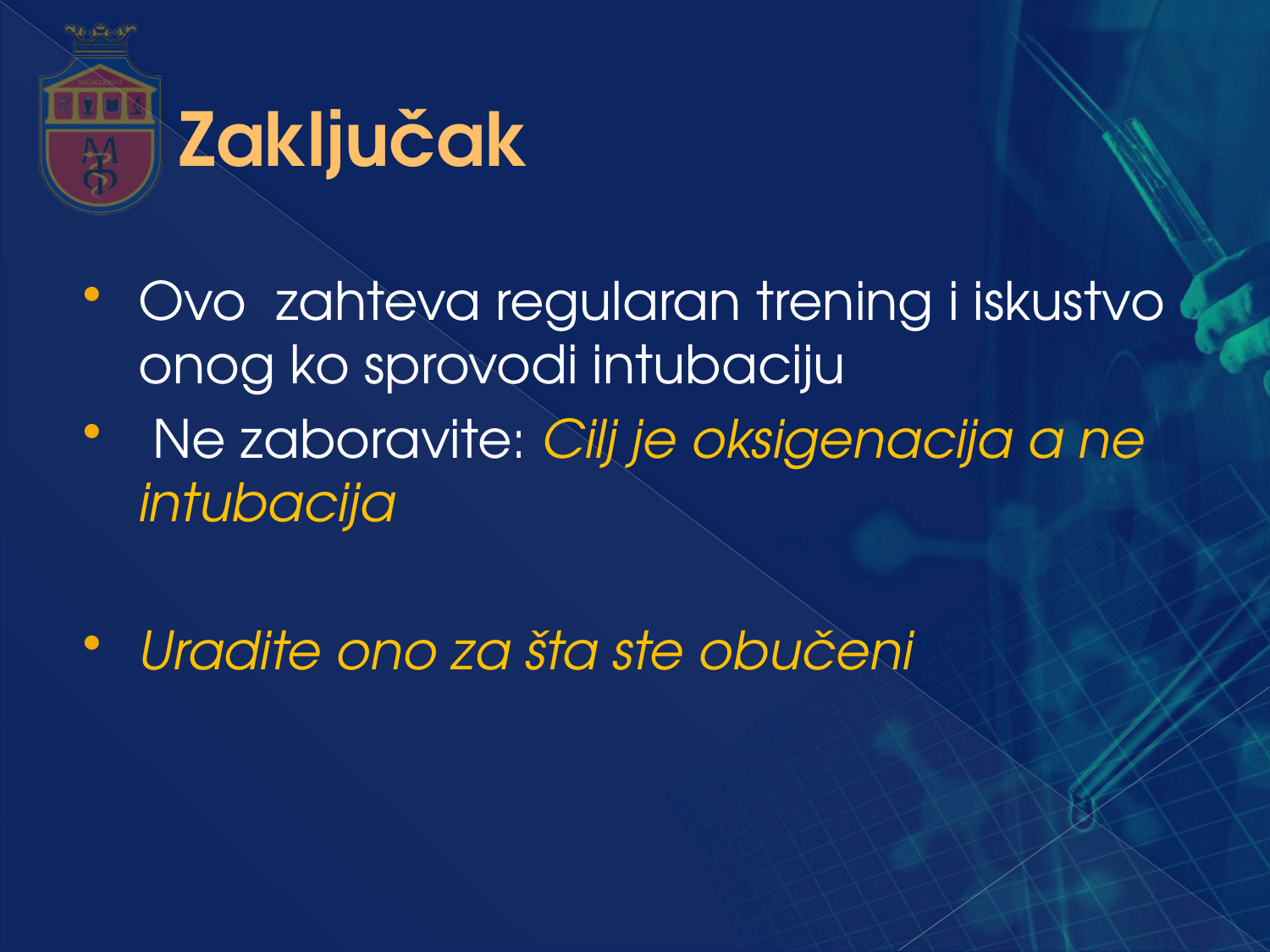

# Zaključak
Ovo  zahteva regularan trening i iskustvo onog ko sprovodi intubaciju
 Ne zaboravite: Cilj je oksigenacija a ne intubacija

Uradite ono za šta ste obučeni